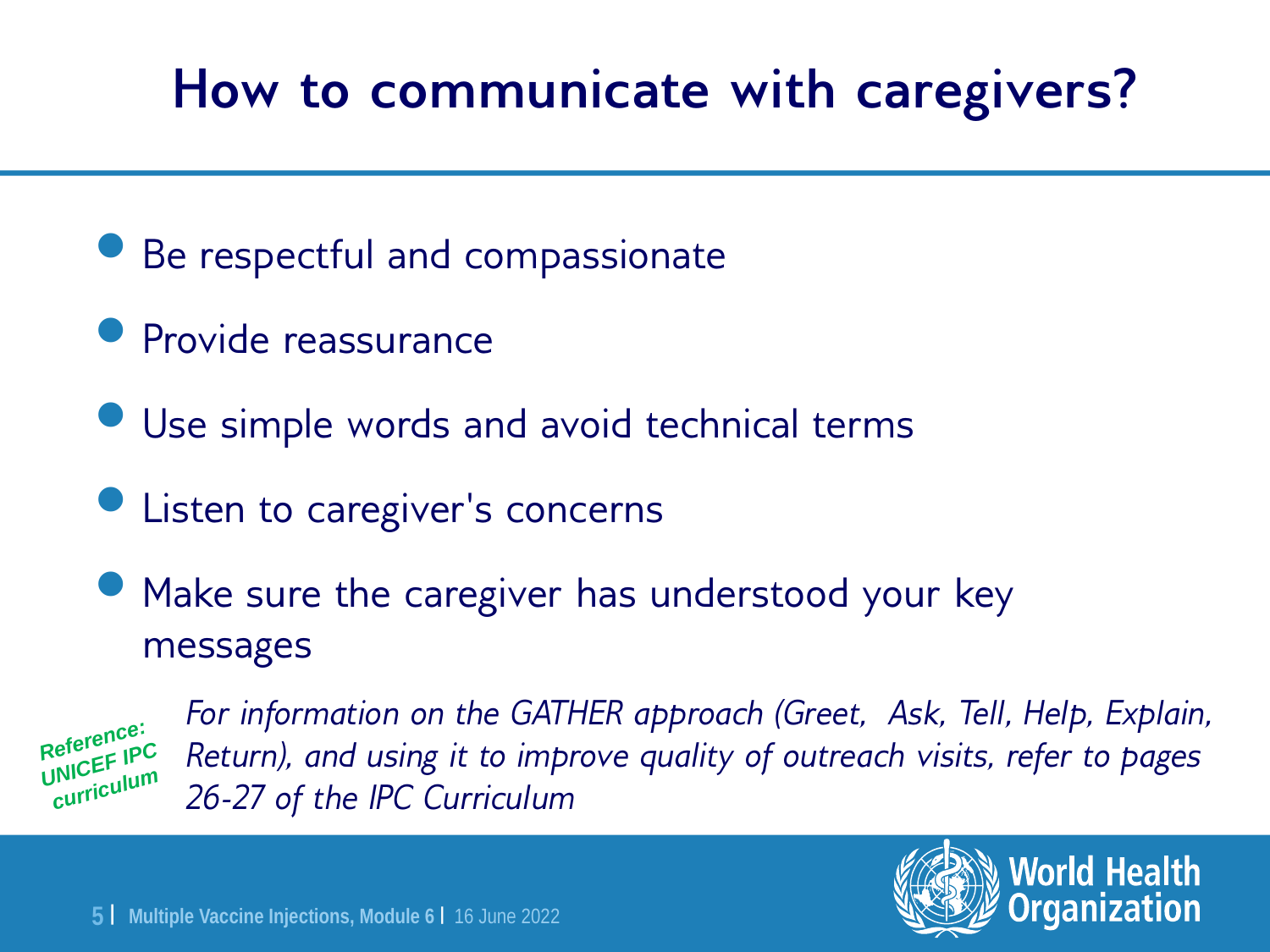

How to communicate with caregivers?
Be respectful and compassionate
Provide reassurance
Use simple words and avoid technical terms
Listen to caregiver's concerns
Make sure the caregiver has understood your key messages
For information on the GATHER approach (Greet,  Ask, Tell, Help, Explain, Return), and using it to improve quality of outreach visits, refer to pages 26-27 of the IPC Curriculum

Reference: UNICEF IPC curriculum